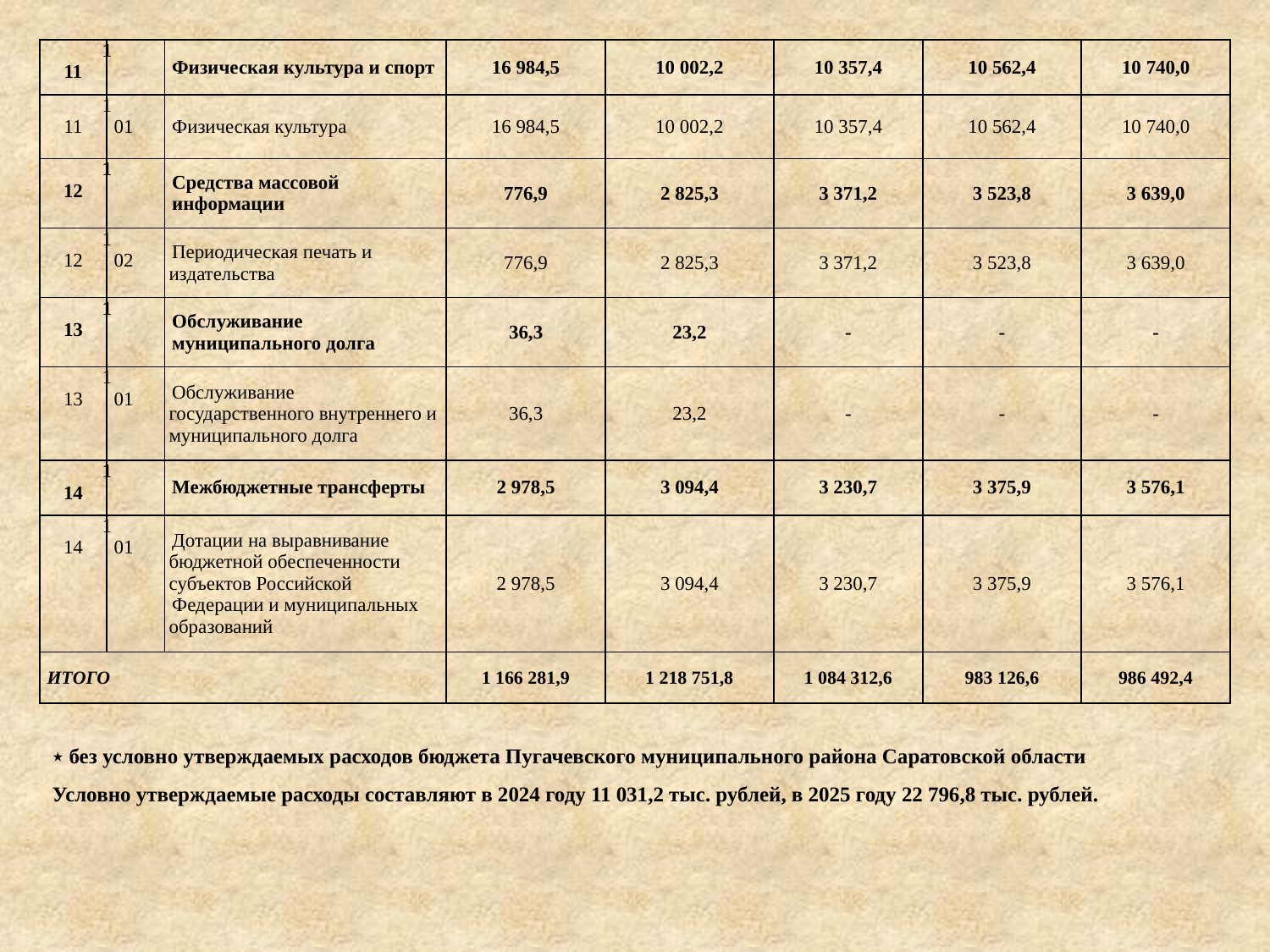

| 111 |  | Физическая культура и спорт | 16 984,5 | 10 002,2 | 10 357,4 | 10 562,4 | 10 740,0 |
| --- | --- | --- | --- | --- | --- | --- | --- |
| 111 | 01 | Физическая культура | 16 984,5 | 10 002,2 | 10 357,4 | 10 562,4 | 10 740,0 |
| 112 |  | Средства массовой информации | 776,9 | 2 825,3 | 3 371,2 | 3 523,8 | 3 639,0 |
| 112 | 02 | Периодическая печать и издательства | 776,9 | 2 825,3 | 3 371,2 | 3 523,8 | 3 639,0 |
| 113 |  | Обслуживание муниципального долга | 36,3 | 23,2 | - | - | - |
| 113 | 01 | Обслуживание государственного внутреннего и муниципального долга | 36,3 | 23,2 | - | - | - |
| 114 |  | Межбюджетные трансферты | 2 978,5 | 3 094,4 | 3 230,7 | 3 375,9 | 3 576,1 |
| 114 | 01 | Дотации на выравнивание бюджетной обеспеченности субъектов Российской Федерации и муниципальных образований | 2 978,5 | 3 094,4 | 3 230,7 | 3 375,9 | 3 576,1 |
| ИТОГО |  |  | 1 166 281,9 | 1 218 751,8 | 1 084 312,6 | 983 126,6 | 986 492,4 |
٭ без условно утверждаемых расходов бюджета Пугачевского муниципального района Саратовской области
Условно утверждаемые расходы составляют в 2024 году 11 031,2 тыс. рублей, в 2025 году 22 796,8 тыс. рублей.